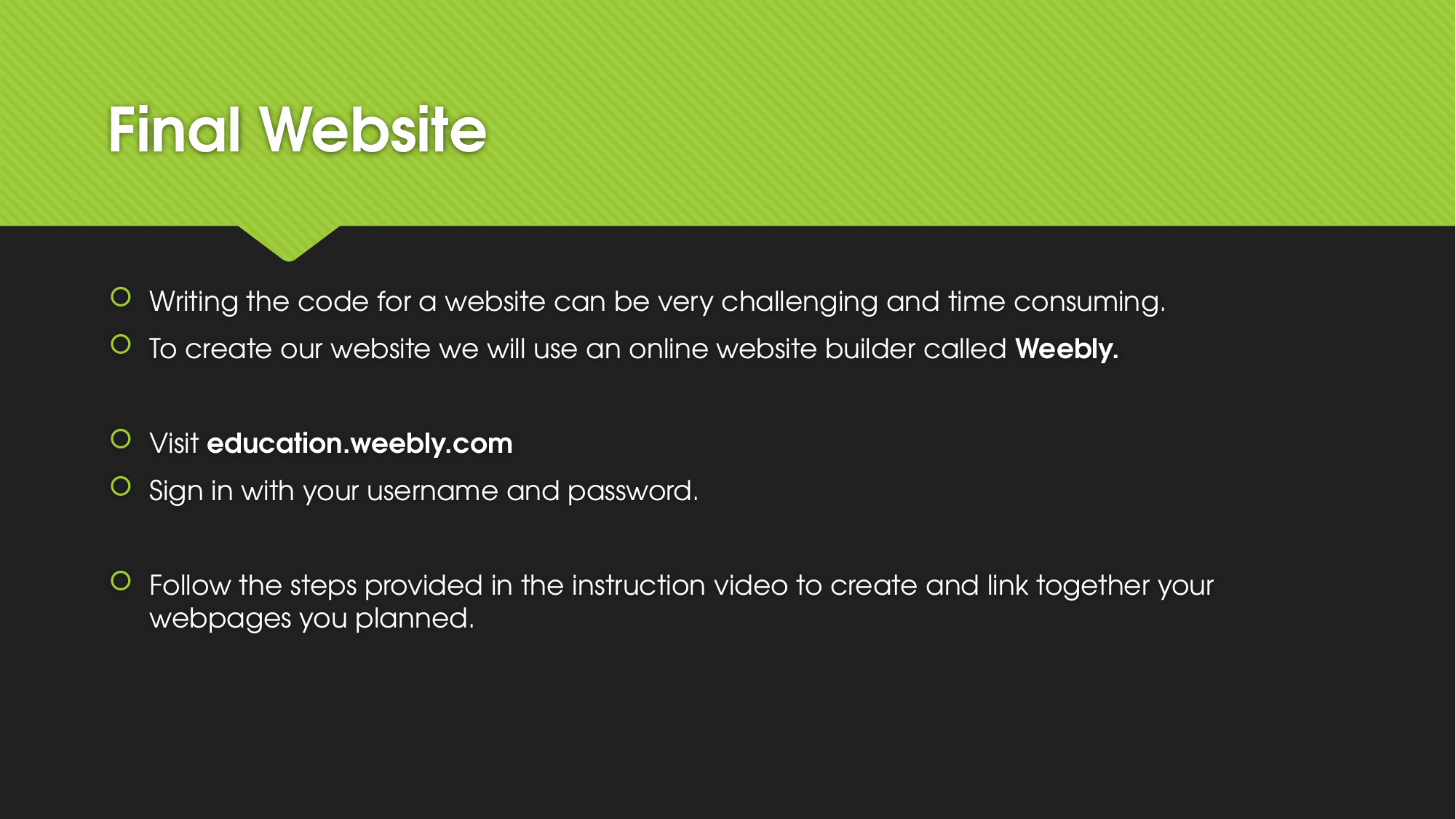

# Final Website
Writing the code for a website can be very challenging and time consuming.
To create our website we will use an online website builder called Weebly.

Visit education.weebly.com
Sign in with your username and password.

Follow the steps provided in the instruction video to create and link together your webpages you planned.